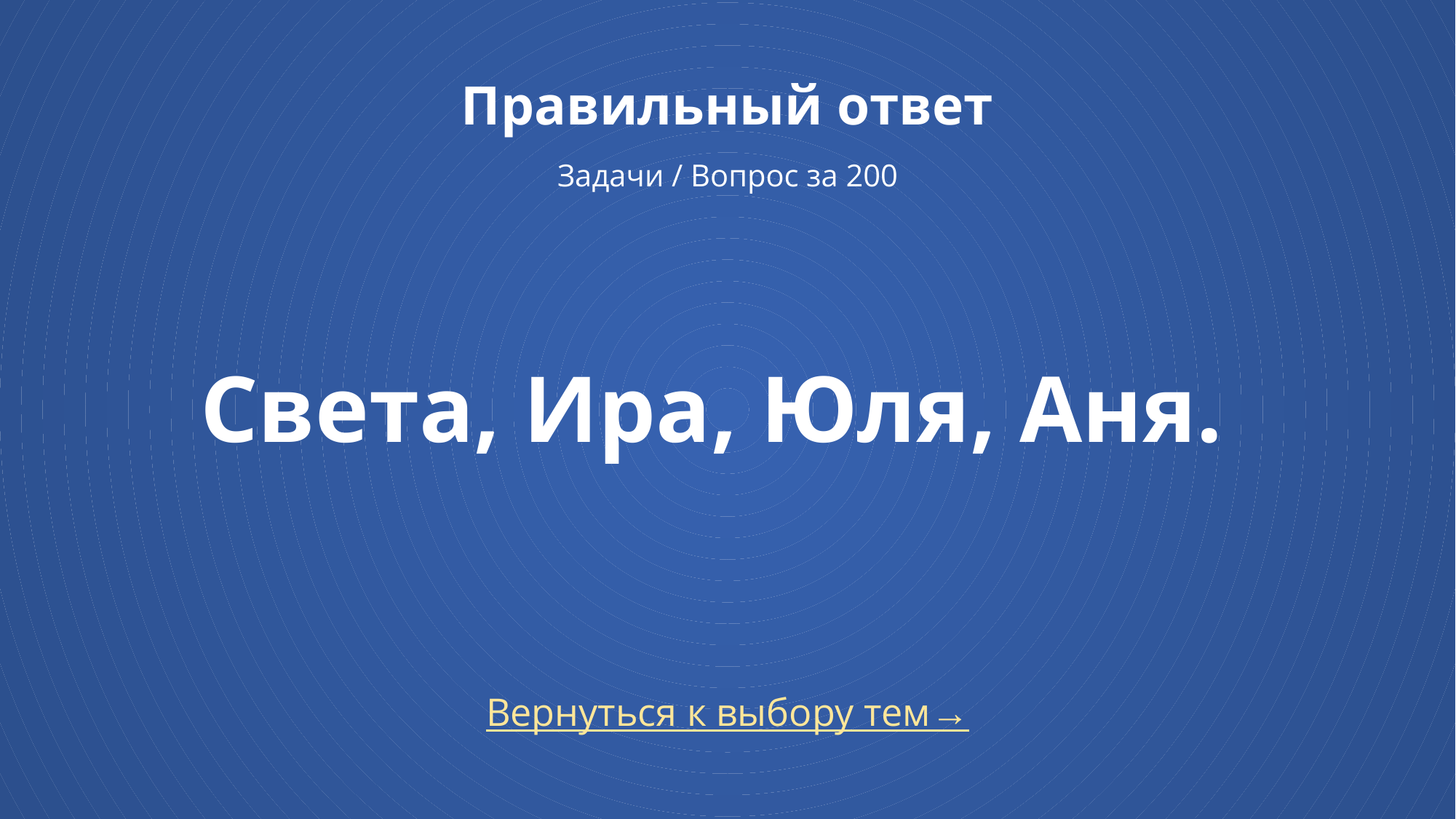

# Правильный ответ Задачи / Вопрос за 200
Света, Ира, Юля, Аня.
Вернуться к выбору тем→